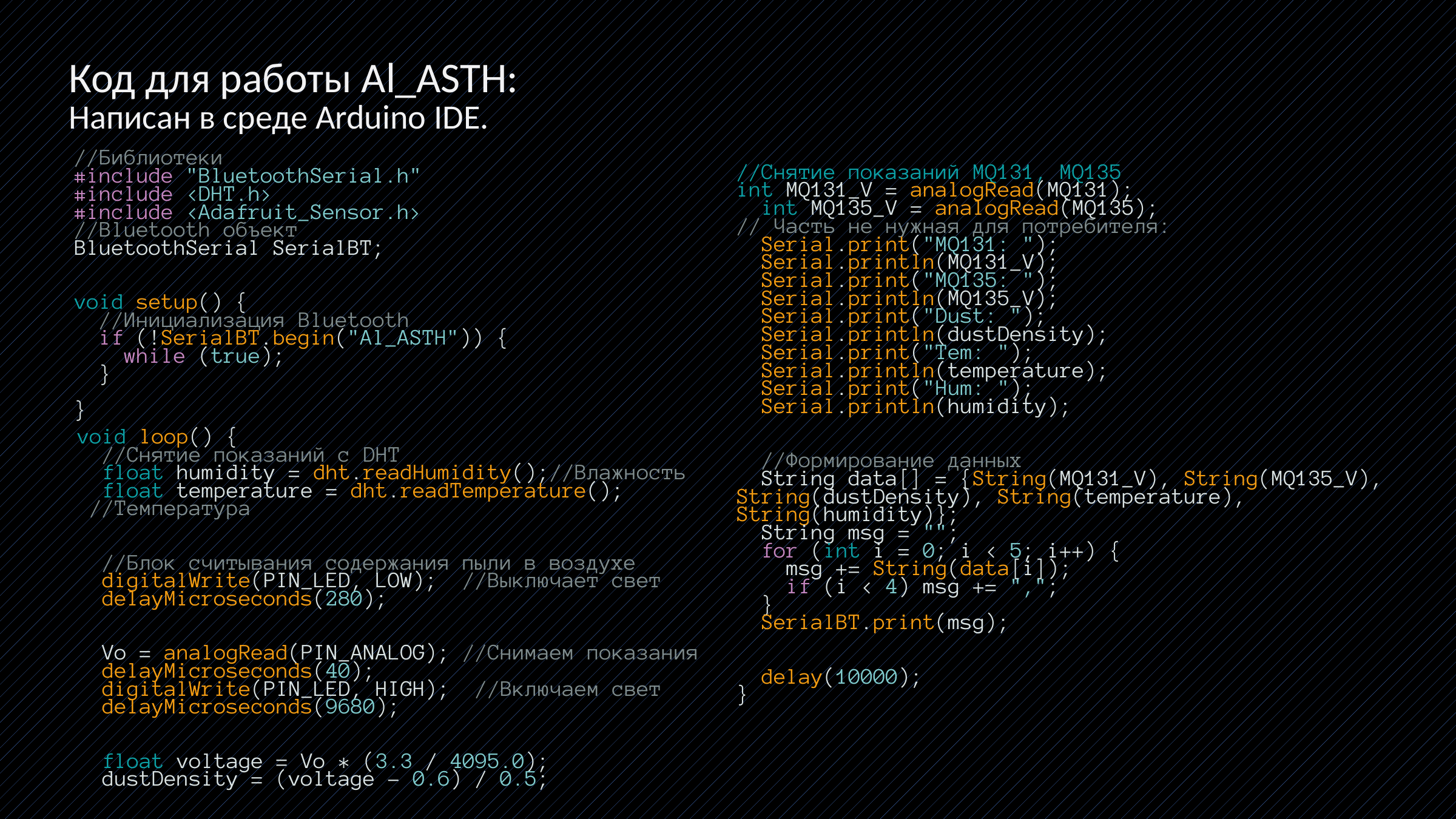

Код для работы Al_ASTH:
Написан в среде Arduino IDE.
//Библиотеки
#include "BluetoothSerial.h"
#include <DHT.h>
#include <Adafruit_Sensor.h>
//Bluetooth объект
BluetoothSerial SerialBT;

void setup() {
  //Инициализация Bluetooth
  if (!SerialBT.begin("Al_ASTH")) {
    while (true);
  }

}

//Снятие показаний MQ131, MQ135
int MQ131_V = analogRead(MQ131);
  int MQ135_V = analogRead(MQ135);
// Часть не нужная для потребителя:
  Serial.print("MQ131: ");
  Serial.println(MQ131_V);
  Serial.print("MQ135: ");
  Serial.println(MQ135_V);
  Serial.print("Dust: ");
  Serial.println(dustDensity);
  Serial.print("Tem: ");
  Serial.println(temperature);
  Serial.print("Hum: ");
  Serial.println(humidity);

  //Формирование данных
  String data[] = {String(MQ131_V), String(MQ135_V), String(dustDensity), String(temperature), String(humidity)};
  String msg = "";
  for (int i = 0; i < 5; i++) {
    msg += String(data[i]);
    if (i < 4) msg += ",";
  }
  SerialBT.print(msg);

  delay(10000);
}
void loop() {
  //Снятие показаний с DHT
  float humidity = dht.readHumidity();//Влажность
  float temperature = dht.readTemperature();  //Температура

  //Блок считывания содержания пыли в воздухе
  digitalWrite(PIN_LED, LOW);  //Выключает свет
  delayMicroseconds(280);

  Vo = analogRead(PIN_ANALOG); //Снимаем показания
  delayMicroseconds(40);
  digitalWrite(PIN_LED, HIGH);  //Включаем свет
  delayMicroseconds(9680);

  float voltage = Vo * (3.3 / 4095.0);
  dustDensity = (voltage - 0.6) / 0.5;